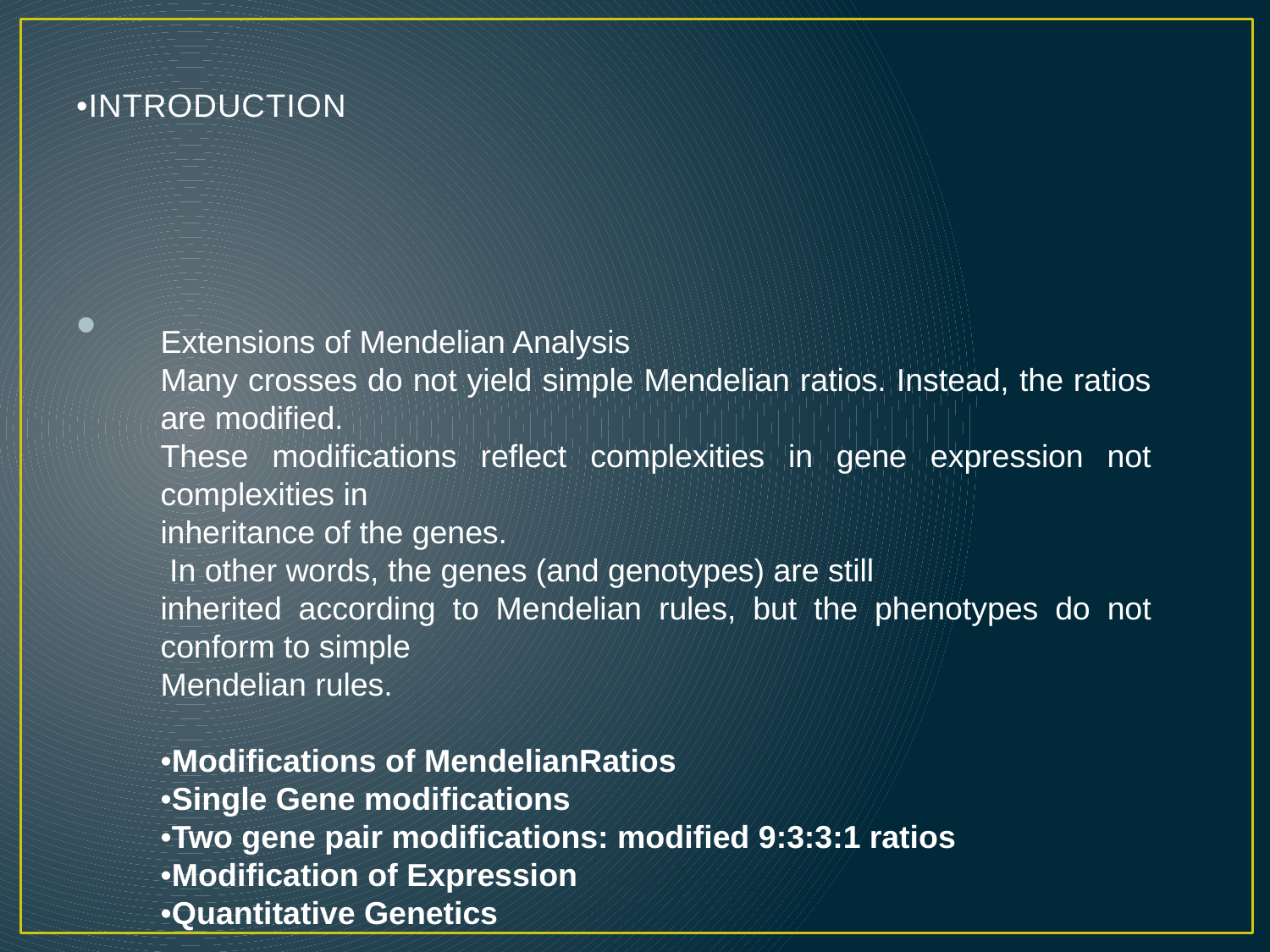

# •INTRODUCTION

Extensions of Mendelian Analysis
Many crosses do not yield simple Mendelian ratios. Instead, the ratios are modified.
These modifications reflect complexities in gene expression not complexities in
inheritance of the genes.
 In other words, the genes (and genotypes) are still
inherited according to Mendelian rules, but the phenotypes do not conform to simple
Mendelian rules.

•Modifications of MendelianRatios
•Single Gene modifications
•Two gene pair modifications: modified 9:3:3:1 ratios
•Modification of Expression
•Quantitative Genetics